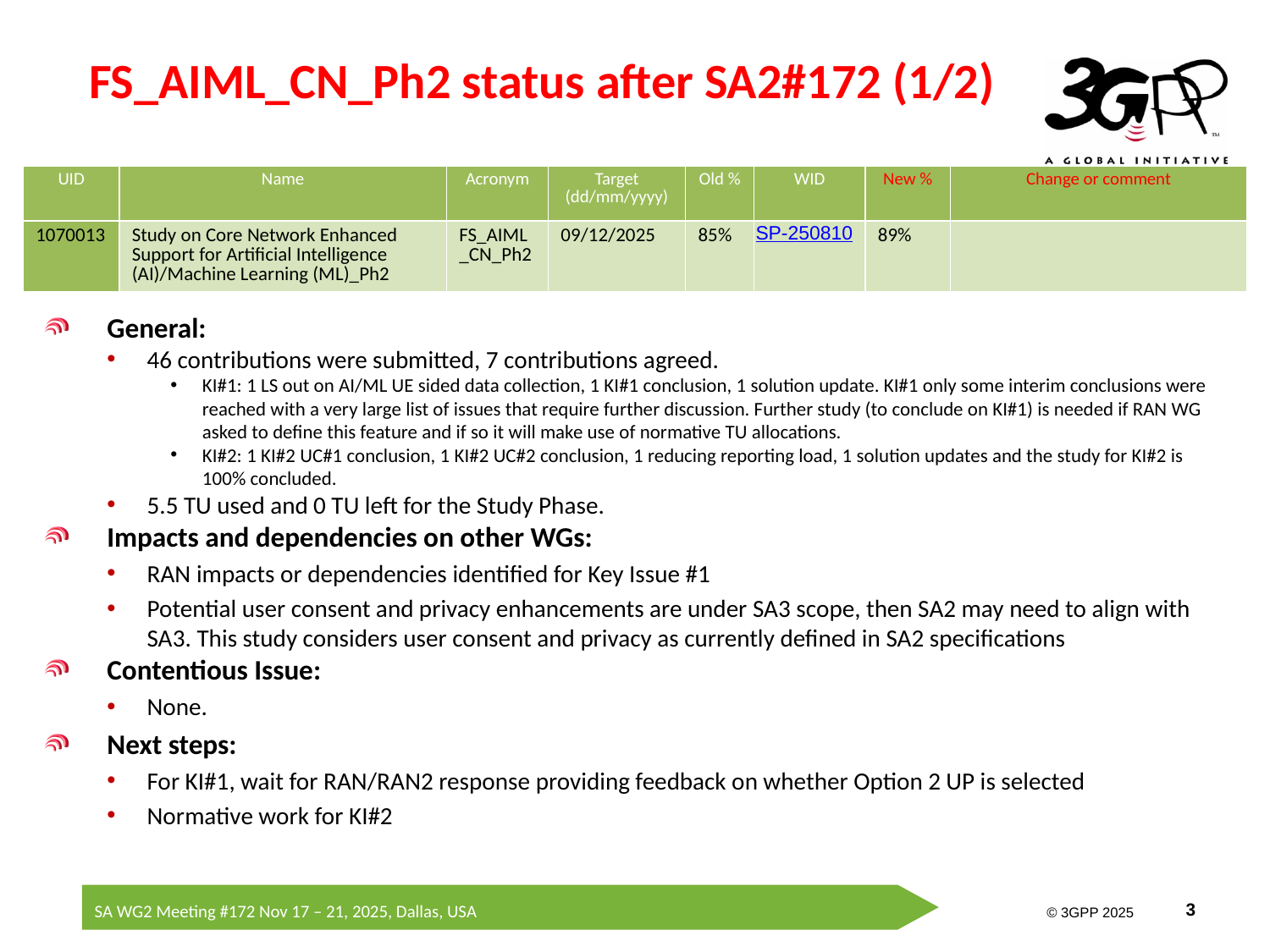

# FS_AIML_CN_Ph2 status after SA2#172 (1/2)
| UID | Name | Acronym | Target (dd/mm/yyyy) | Old % | WID | New % | Change or comment |
| --- | --- | --- | --- | --- | --- | --- | --- |
| 1070013 | Study on Core Network Enhanced Support for Artificial Intelligence (AI)/Machine Learning (ML)\_Ph2 | FS\_AIML\_CN\_Ph2 | 09/12/2025 | 85% | SP-250810 | 89% |  |
General:
46 contributions were submitted, 7 contributions agreed.
KI#1: 1 LS out on AI/ML UE sided data collection, 1 KI#1 conclusion, 1 solution update. KI#1 only some interim conclusions were reached with a very large list of issues that require further discussion. Further study (to conclude on KI#1) is needed if RAN WG asked to define this feature and if so it will make use of normative TU allocations.
KI#2: 1 KI#2 UC#1 conclusion, 1 KI#2 UC#2 conclusion, 1 reducing reporting load, 1 solution updates and the study for KI#2 is 100% concluded.
5.5 TU used and 0 TU left for the Study Phase.
Impacts and dependencies on other WGs:
RAN impacts or dependencies identified for Key Issue #1
Potential user consent and privacy enhancements are under SA3 scope, then SA2 may need to align with SA3. This study considers user consent and privacy as currently defined in SA2 specifications
Contentious Issue:
None.
Next steps:
For KI#1, wait for RAN/RAN2 response providing feedback on whether Option 2 UP is selected
Normative work for KI#2